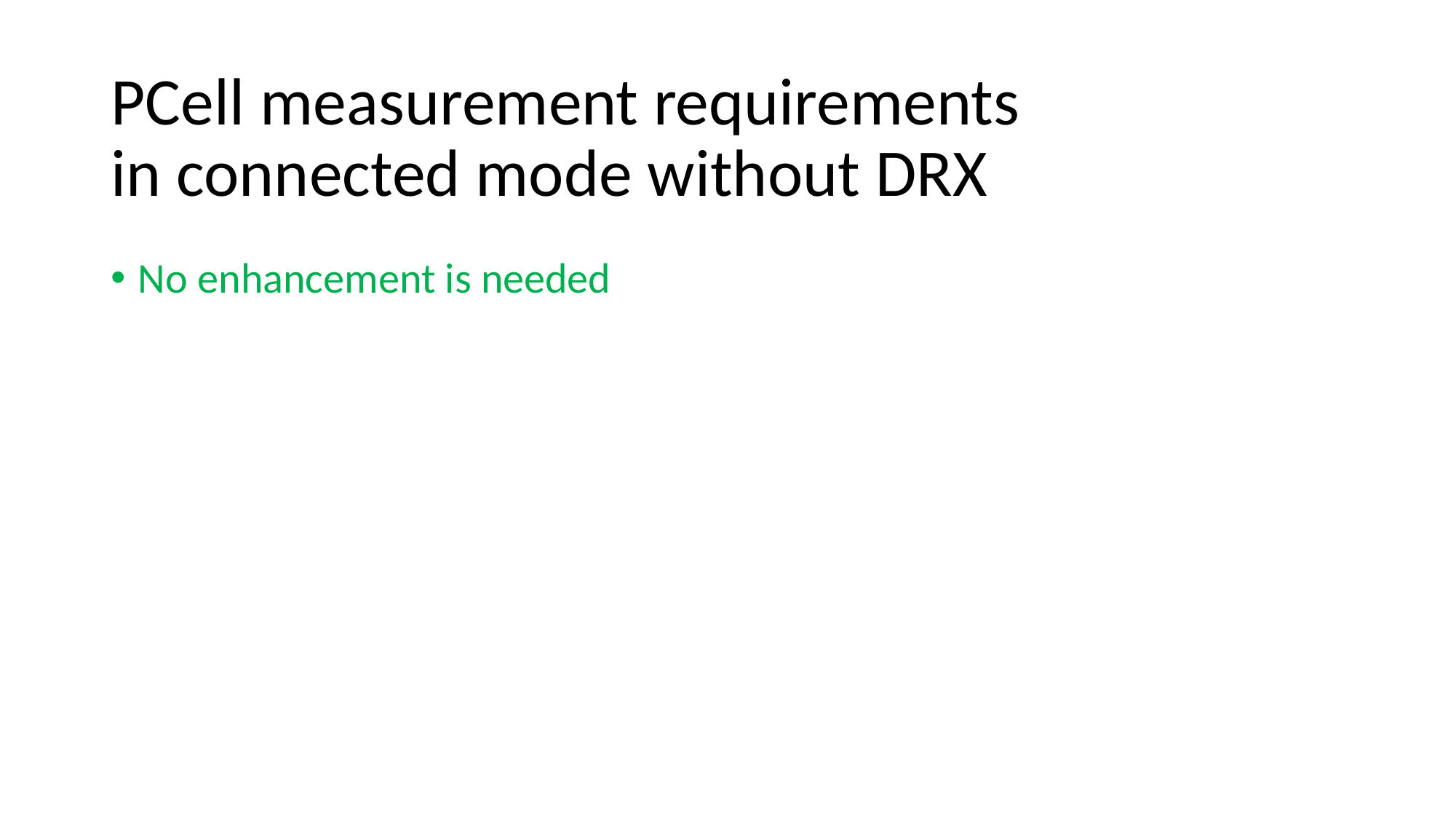

# PCell measurement requirements in connected mode without DRX
No enhancement is needed